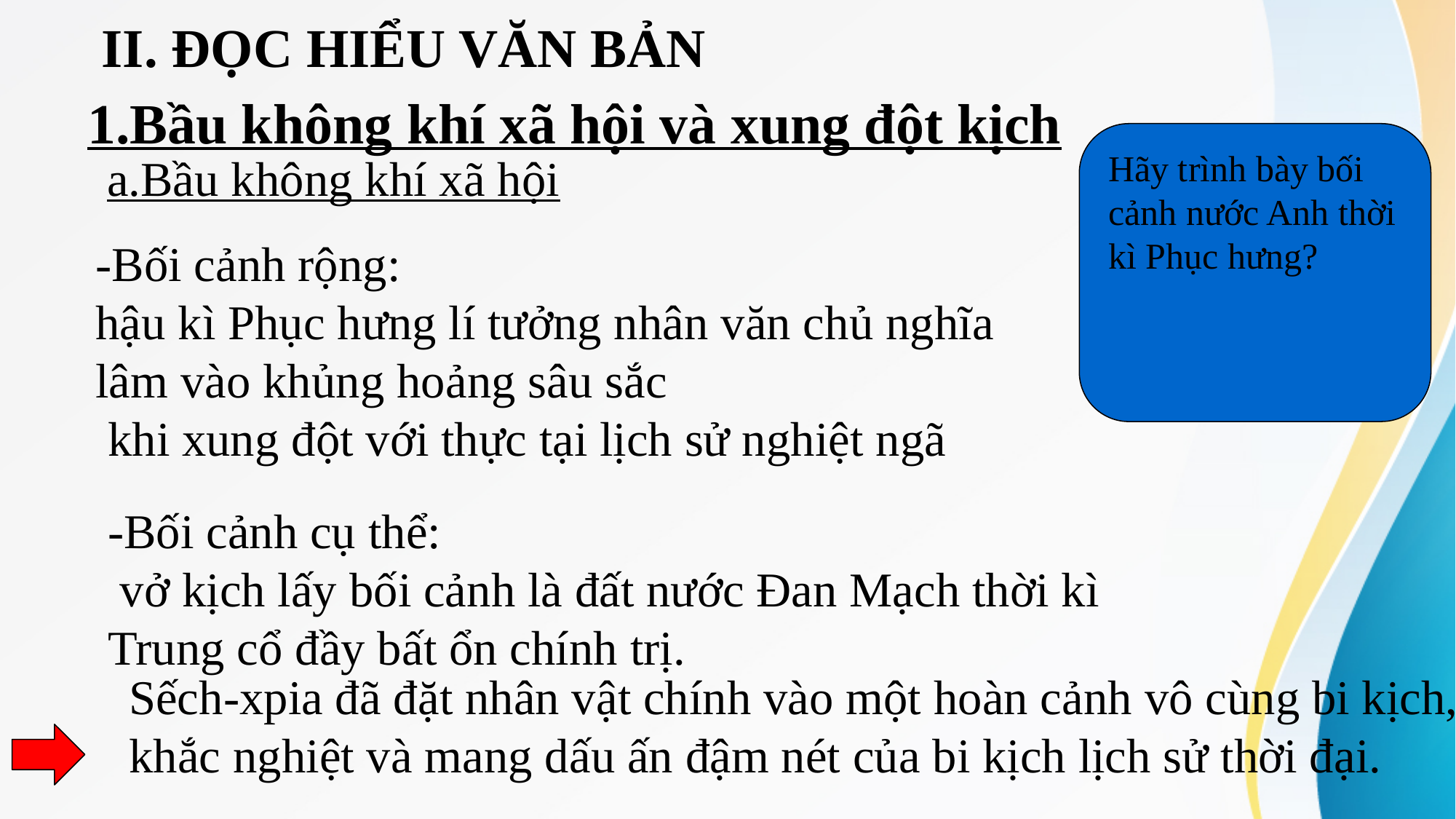

# II. ĐỌC HIỂU VĂN BẢN
1.Bầu không khí xã hội và xung đột kịch
Hãy trình bày bối cảnh nước Anh thời kì Phục hưng?
a.Bầu không khí xã hội
-Bối cảnh rộng:
hậu kì Phục hưng lí tưởng nhân văn chủ nghĩa lâm vào khủng hoảng sâu sắc
 khi xung đột với thực tại lịch sử nghiệt ngã
-Bối cảnh cụ thể:
 vở kịch lấy bối cảnh là đất nước Đan Mạch thời kì Trung cổ đầy bất ổn chính trị.
Sếch-xpia đã đặt nhân vật chính vào một hoàn cảnh vô cùng bi kịch, khắc nghiệt và mang dấu ấn đậm nét của bi kịch lịch sử thời đại.